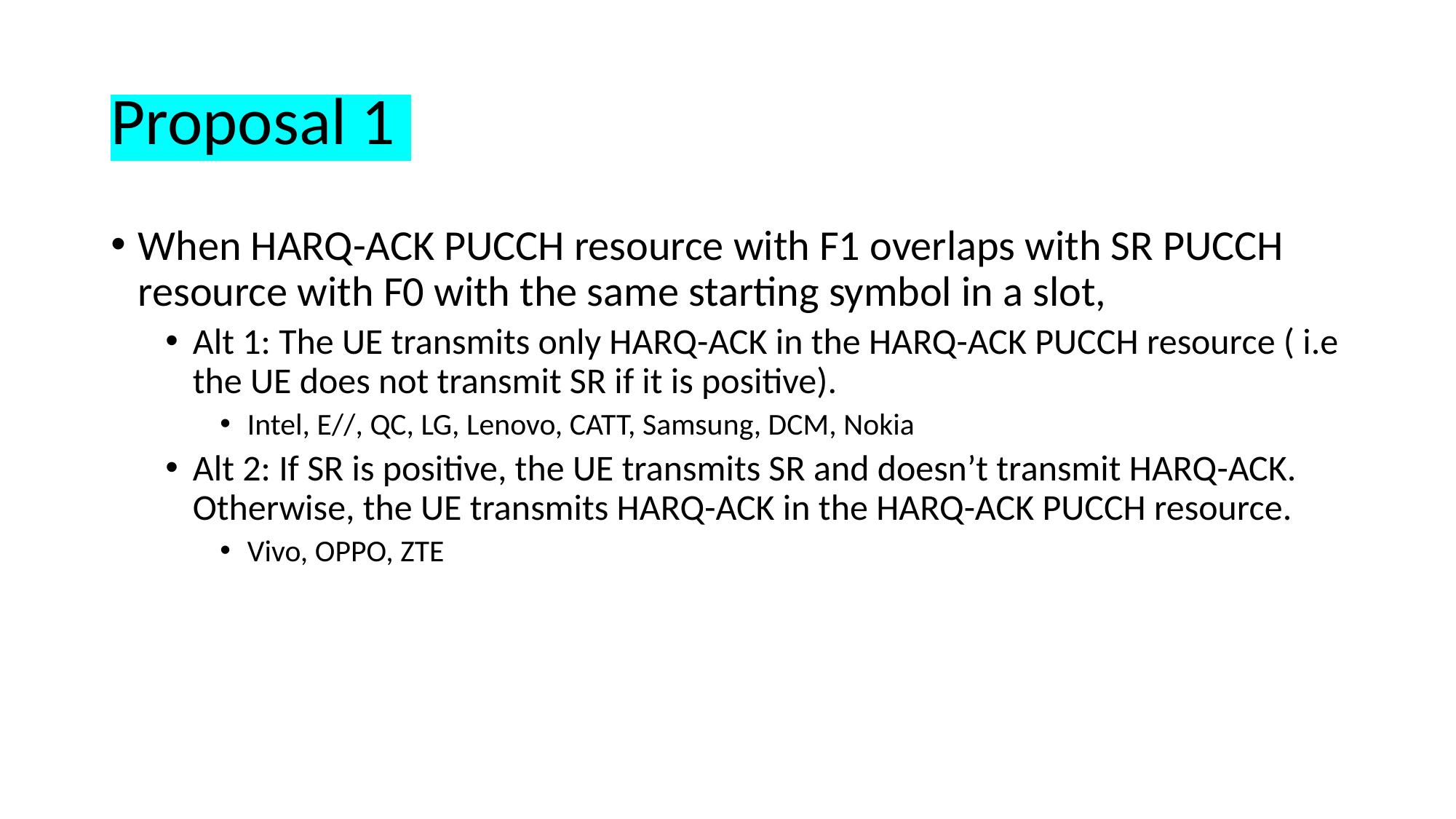

# Proposal 1
When HARQ-ACK PUCCH resource with F1 overlaps with SR PUCCH resource with F0 with the same starting symbol in a slot,
Alt 1: The UE transmits only HARQ-ACK in the HARQ-ACK PUCCH resource ( i.e the UE does not transmit SR if it is positive).
Intel, E//, QC, LG, Lenovo, CATT, Samsung, DCM, Nokia
Alt 2: If SR is positive, the UE transmits SR and doesn’t transmit HARQ-ACK. Otherwise, the UE transmits HARQ-ACK in the HARQ-ACK PUCCH resource.
Vivo, OPPO, ZTE